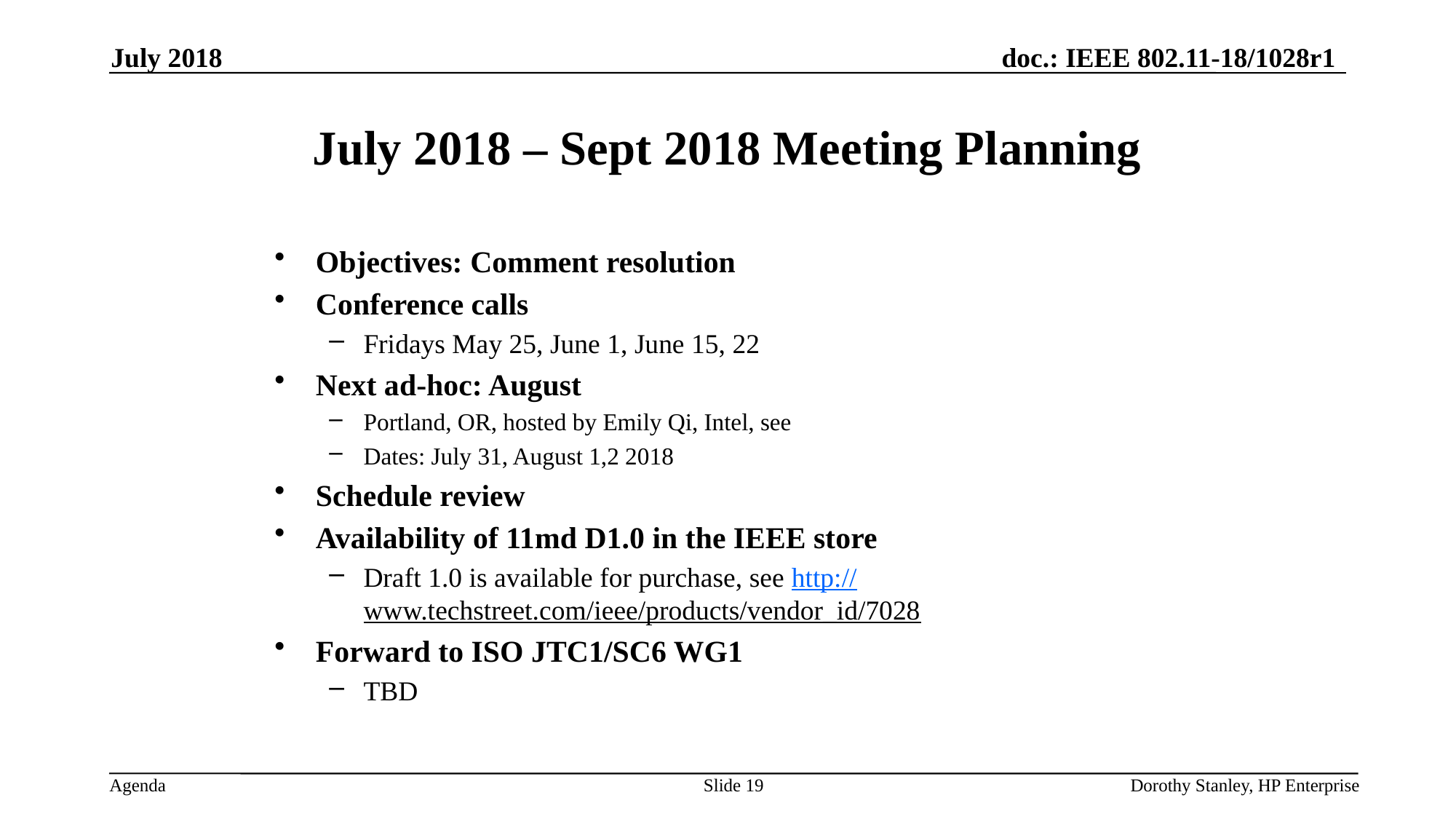

July 2018
# July 2018 – Sept 2018 Meeting Planning
Objectives: Comment resolution
Conference calls
Fridays May 25, June 1, June 15, 22
Next ad-hoc: August
Portland, OR, hosted by Emily Qi, Intel, see
Dates: July 31, August 1,2 2018
Schedule review
Availability of 11md D1.0 in the IEEE store
Draft 1.0 is available for purchase, see http://www.techstreet.com/ieee/products/vendor_id/7028
Forward to ISO JTC1/SC6 WG1
TBD
Slide 19
Dorothy Stanley, HP Enterprise